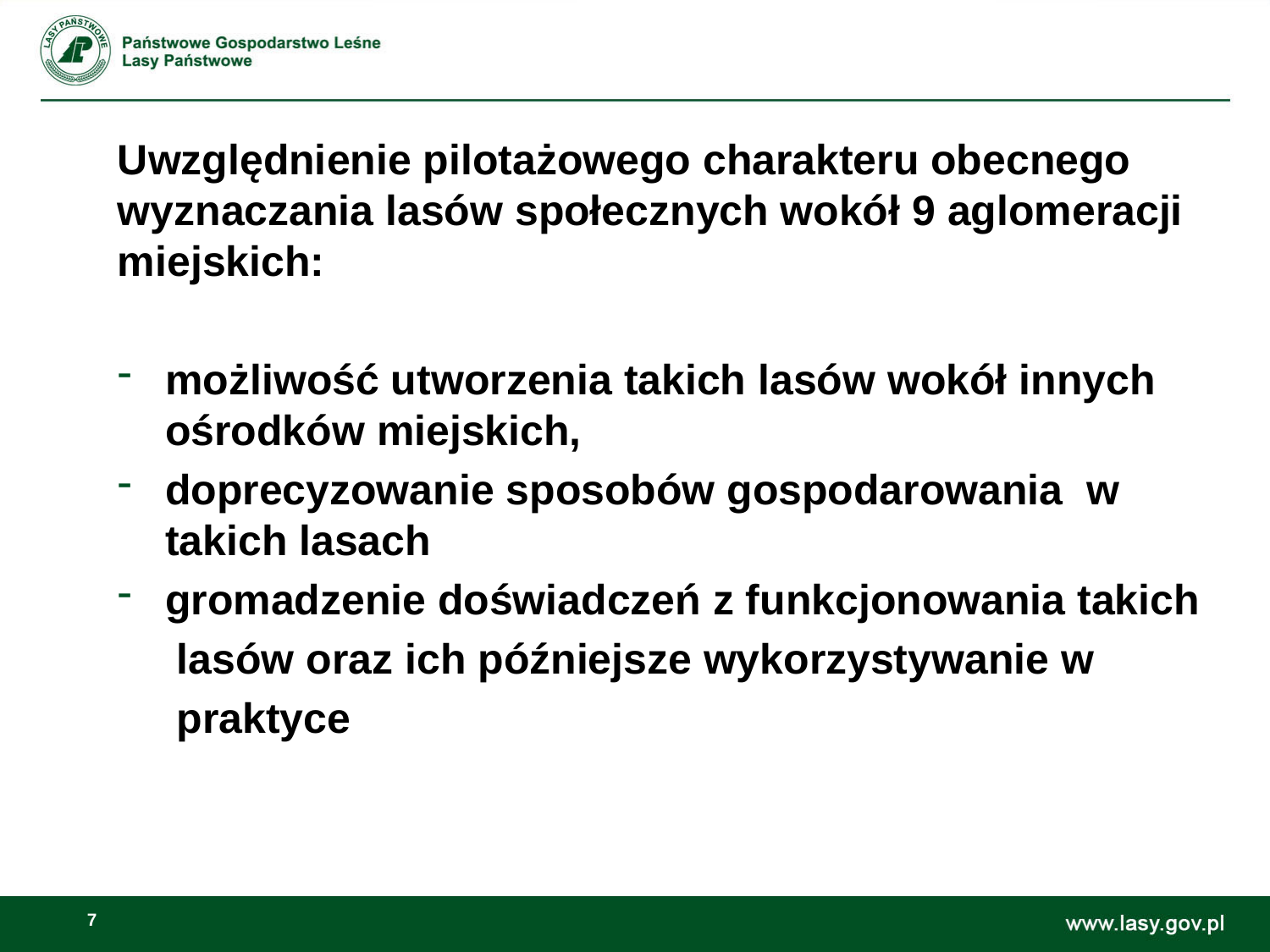

Uwzględnienie pilotażowego charakteru obecnego wyznaczania lasów społecznych wokół 9 aglomeracji miejskich:

możliwość utworzenia takich lasów wokół innych ośrodków miejskich,
doprecyzowanie sposobów gospodarowania  w takich lasach
gromadzenie doświadczeń z funkcjonowania takich
     lasów oraz ich późniejsze wykorzystywanie w
     praktyce